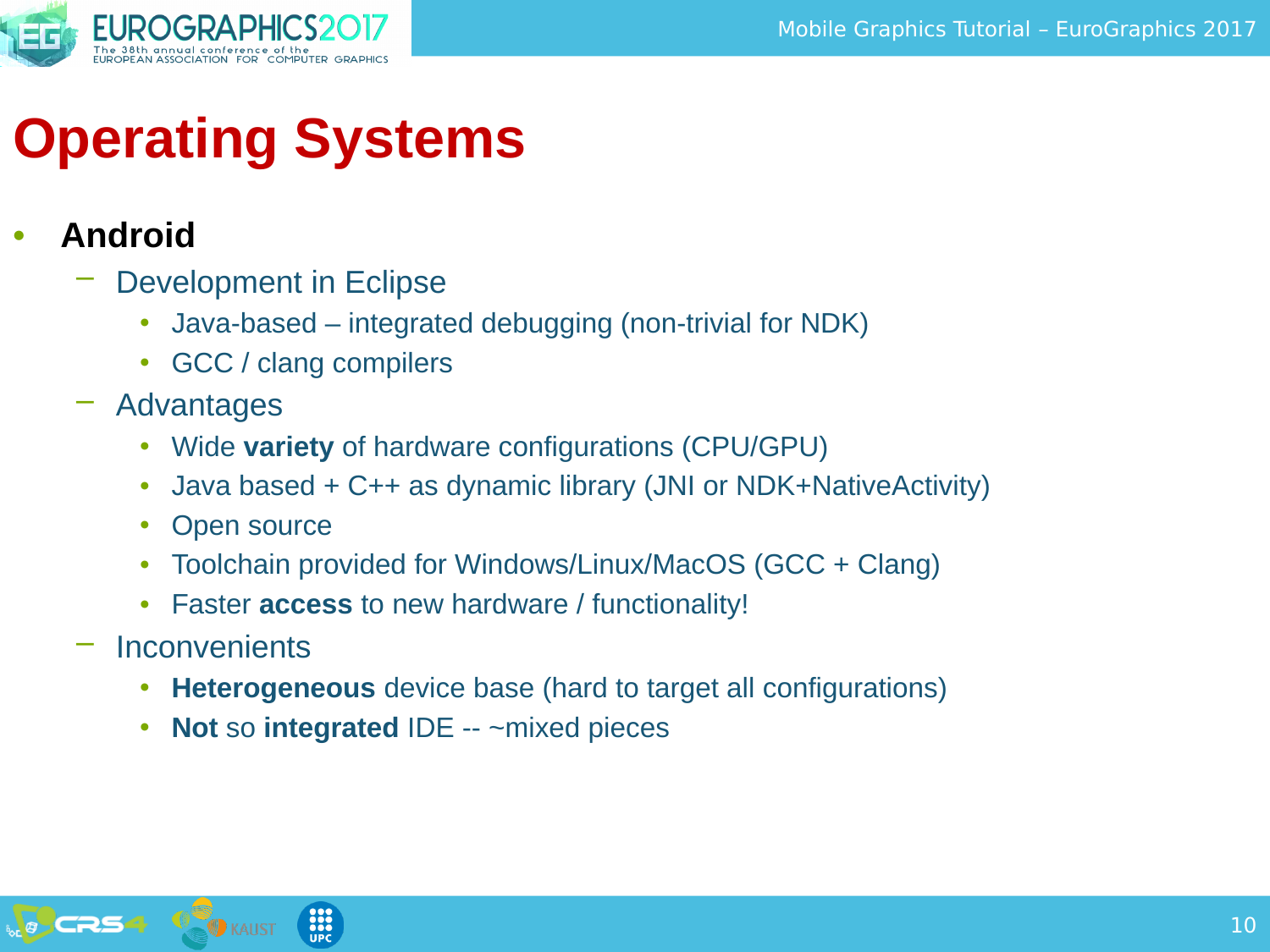

Operating Systems
Android
Development in Eclipse
Java-based – integrated debugging (non-trivial for NDK)
GCC / clang compilers
Advantages
Wide variety of hardware configurations (CPU/GPU)
Java based + C++ as dynamic library (JNI or NDK+NativeActivity)
Open source
Toolchain provided for Windows/Linux/MacOS (GCC + Clang)
Faster access to new hardware / functionality!
Inconvenients
Heterogeneous device base (hard to target all configurations)
Not so integrated IDE -- ~mixed pieces

10